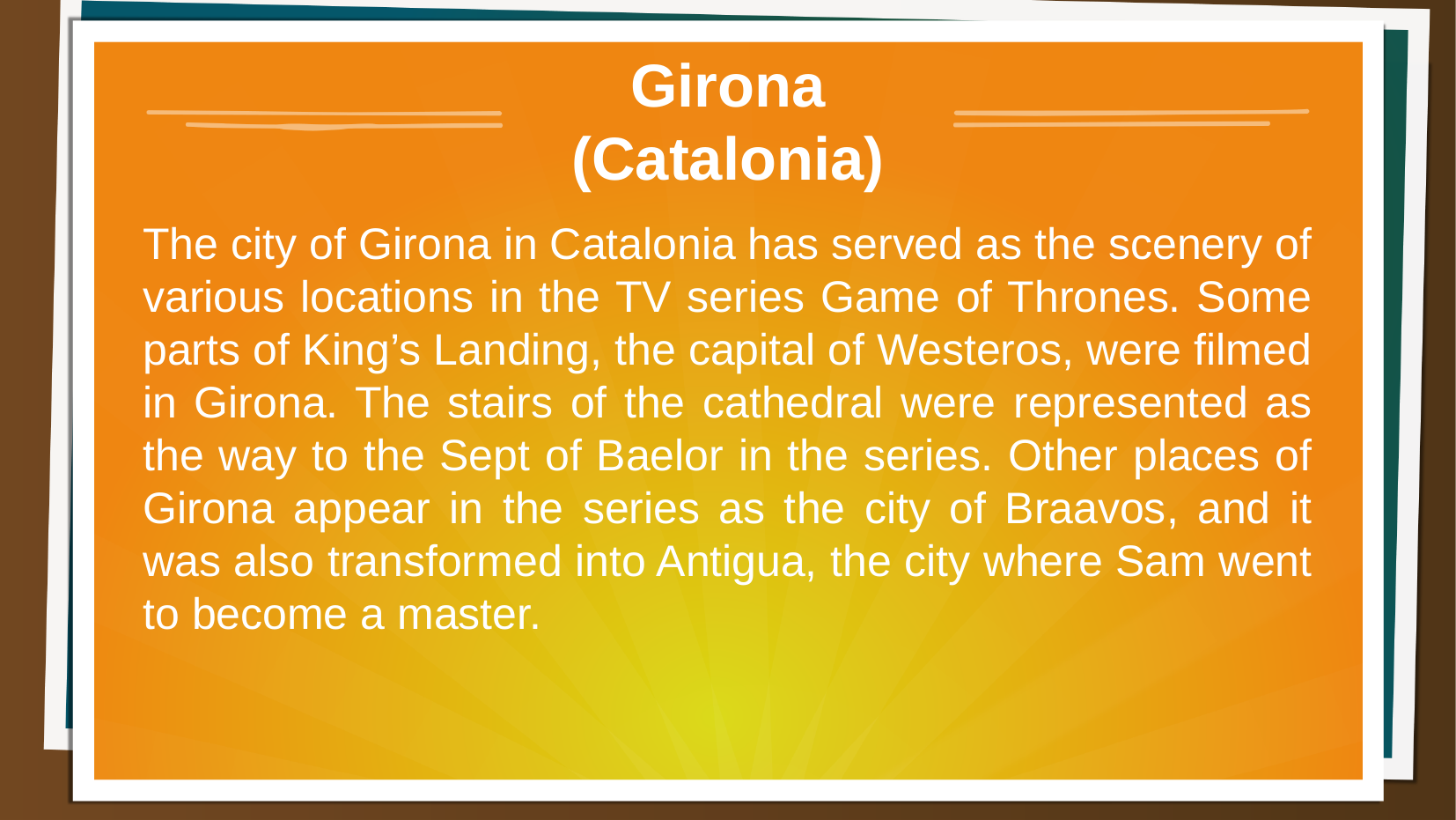

# Girona (Catalonia)
The city of Girona in Catalonia has served as the scenery of various locations in the TV series Game of Thrones. Some parts of King’s Landing, the capital of Westeros, were filmed in Girona. The stairs of the cathedral were represented as the way to the Sept of Baelor in the series. Other places of Girona appear in the series as the city of Braavos, and it was also transformed into Antigua, the city where Sam went to become a master.